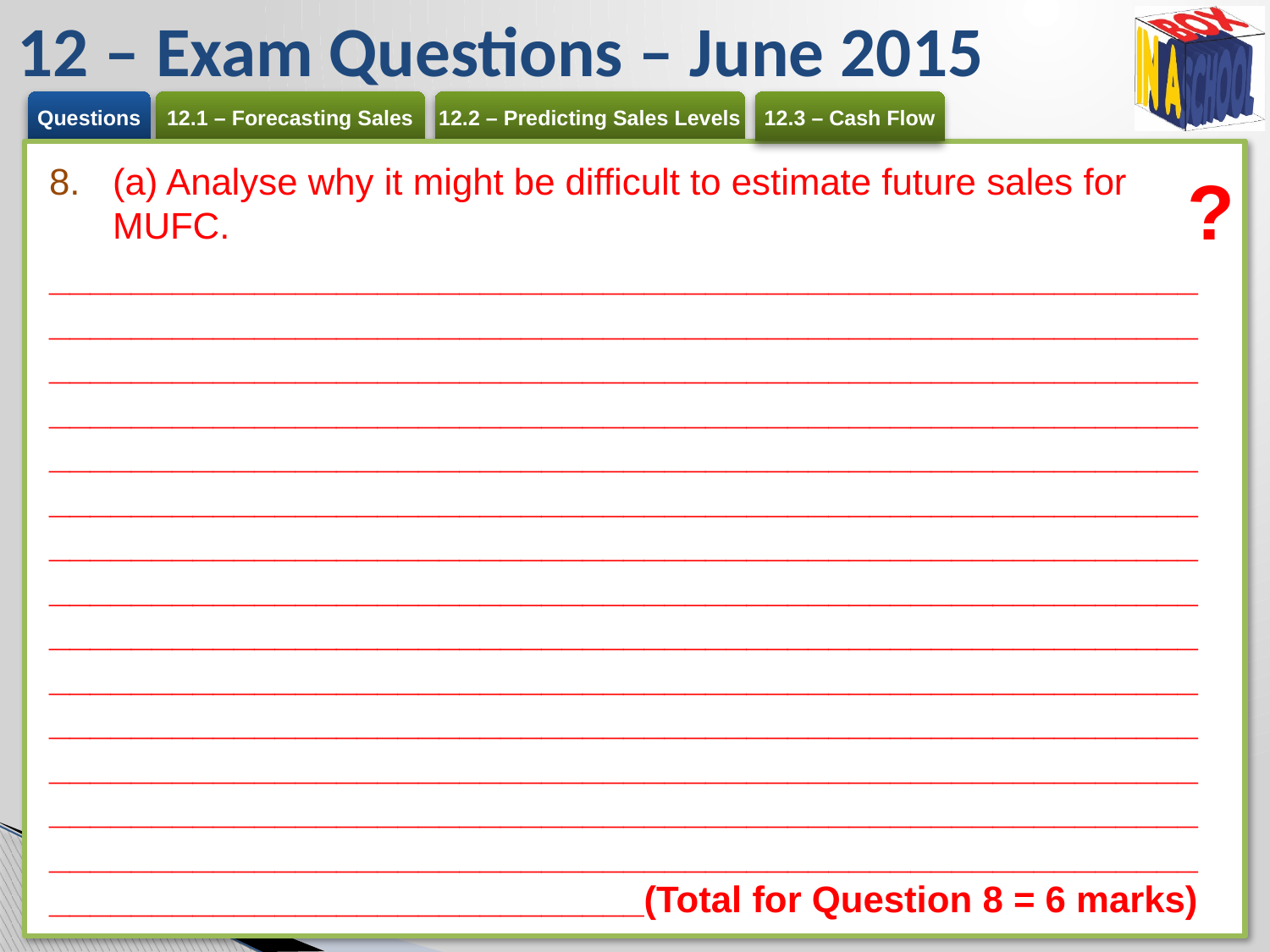

# 12 – Exam Questions – June 2015
(a) Analyse why it might be difficult to estimate future sales for MUFC.
_____________________________________________________________________________________________________________________________________________________________________________________________________________________________________________________________________________________________________________________________________________________________________________________________________________________________________________________________________________________________________________________________________________________________________________________________________________________________________________________________________________________________________________________________________________________________________________________________________________________________________________(Total for Question 8 = 6 marks)
?